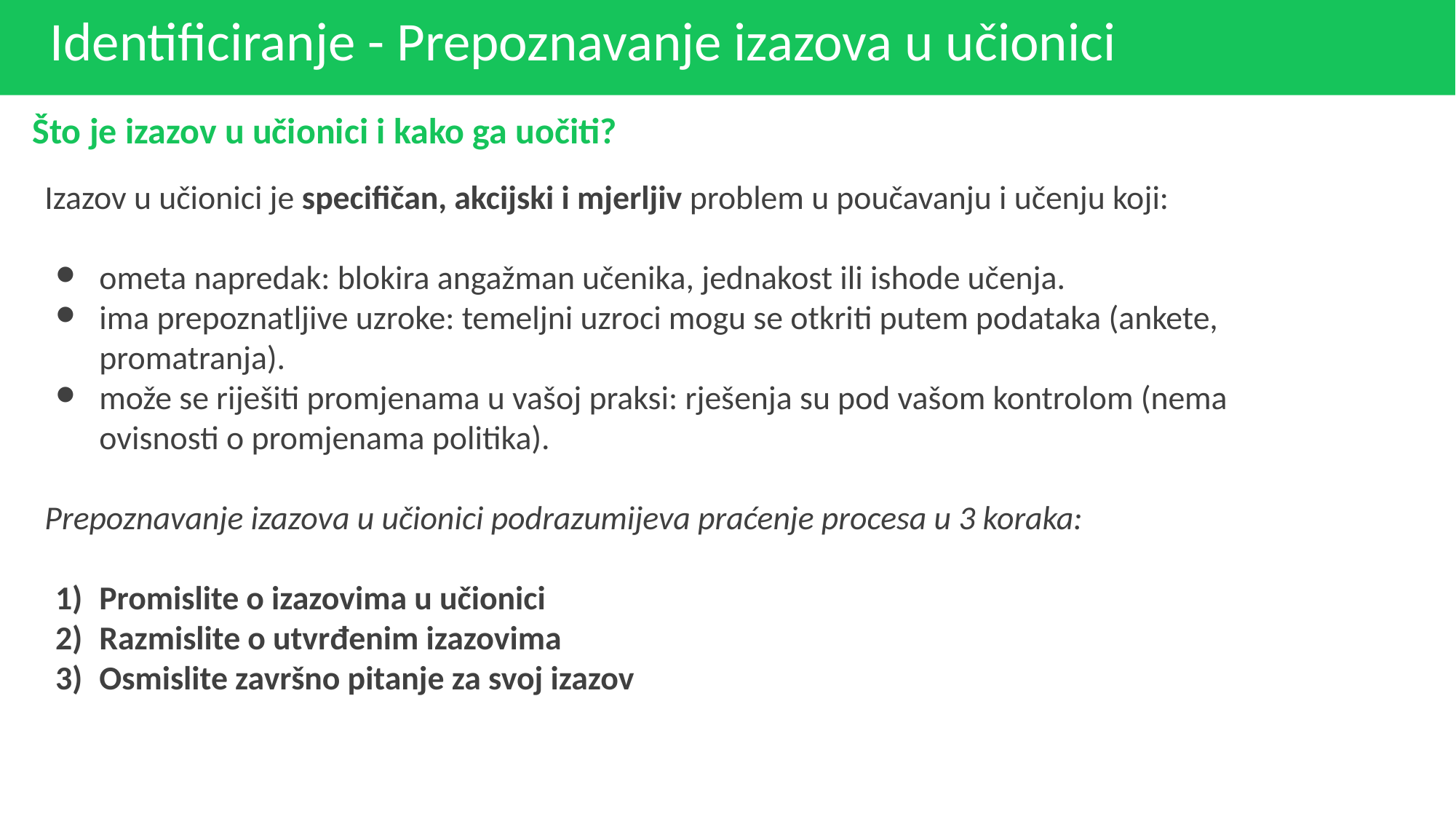

# Identificiranje - Prepoznavanje izazova u učionici
Što je izazov u učionici i kako ga uočiti?
Izazov u učionici je specifičan, akcijski i mjerljiv problem u poučavanju i učenju koji:

ometa napredak: blokira angažman učenika, jednakost ili ishode učenja.
ima prepoznatljive uzroke: temeljni uzroci mogu se otkriti putem podataka (ankete, promatranja).
može se riješiti promjenama u vašoj praksi: rješenja su pod vašom kontrolom (nema ovisnosti o promjenama politika).

Prepoznavanje izazova u učionici podrazumijeva praćenje procesa u 3 koraka:

Promislite o izazovima u učionici
Razmislite o utvrđenim izazovima
Osmislite završno pitanje za svoj izazov